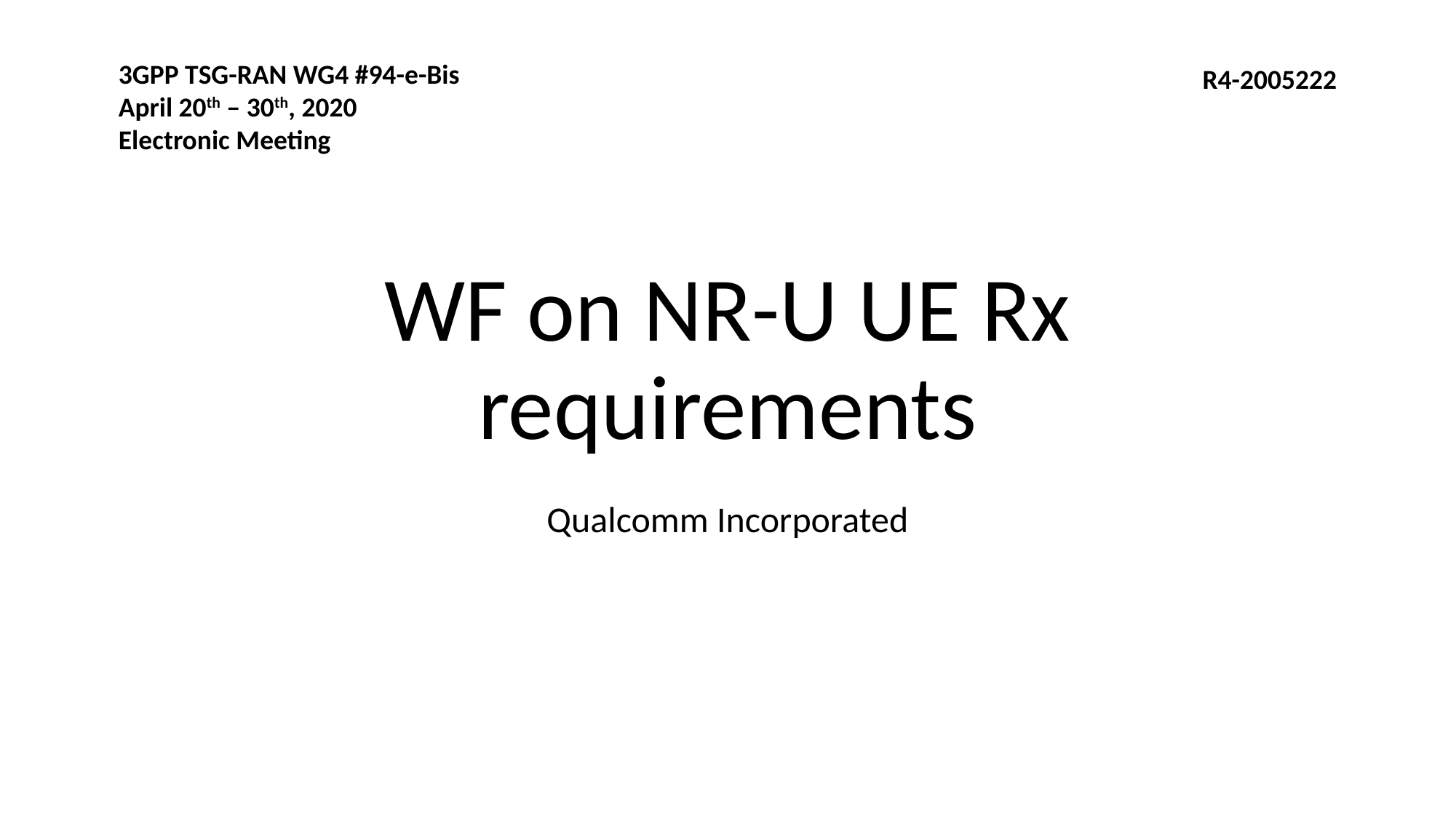

3GPP TSG-RAN WG4 #94-e-Bis
April 20th ‒ 30th, 2020
Electronic Meeting
R4-2005222
# WF on NR-U UE Rx requirements
Qualcomm Incorporated